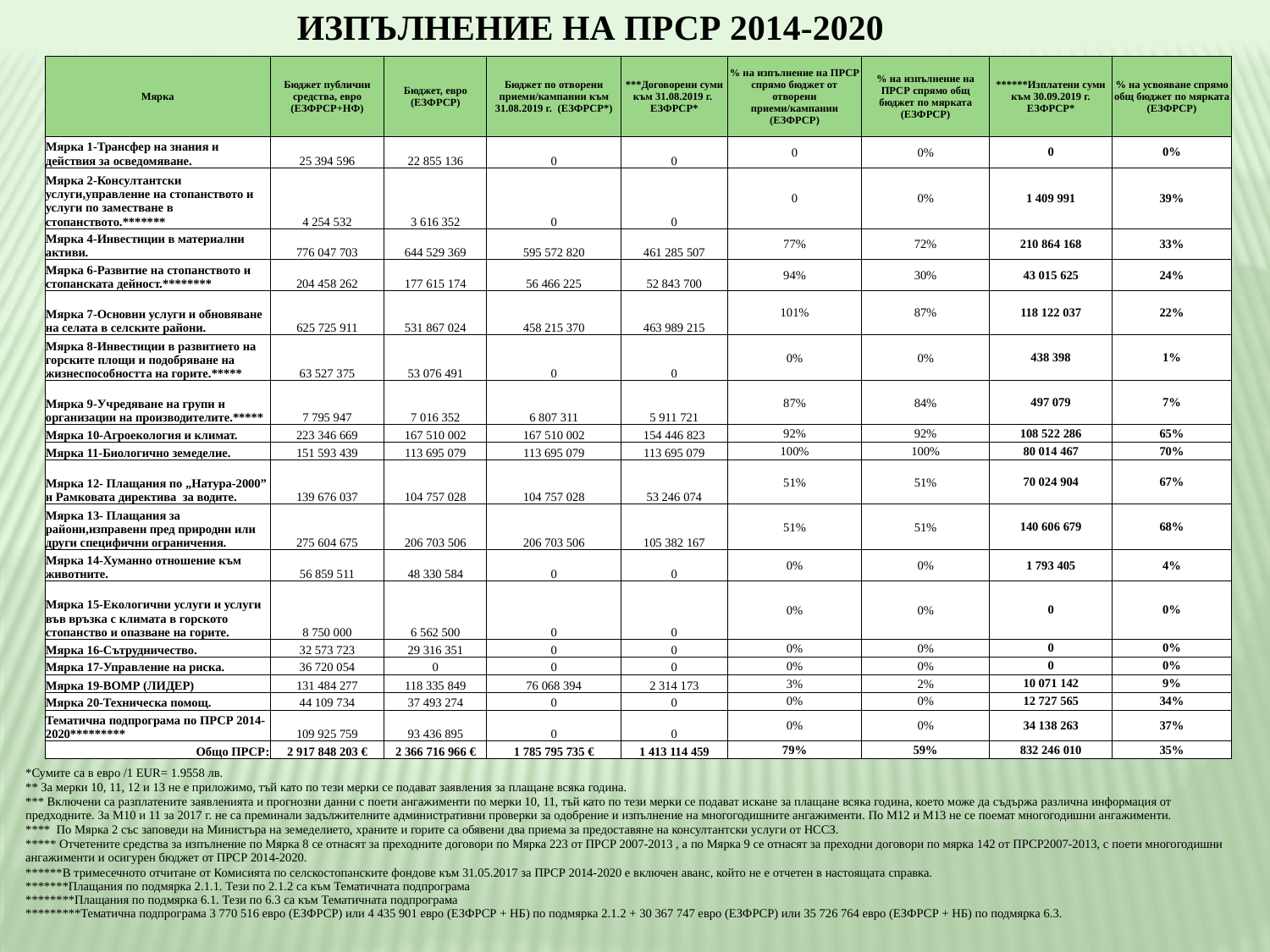

ИЗПЪЛНЕНИЕ НА ПРСР 2014-2020
| Мярка | Бюджет публични средства, евро (ЕЗФРСР+НФ) | Бюджет, евро (ЕЗФРСР) | Бюджет по отворени приеми/кампании към 31.08.2019 г. (ЕЗФРСР\*) | \*\*\*Договорени суми към 31.08.2019 г. ЕЗФРСР\* | % на изпълнение на ПРСР спрямо бюджет от отворени приеми/кампании (ЕЗФРСР) | % на изпълнение на ПРСР спрямо общ бюджет по мярката (ЕЗФРСР) | \*\*\*\*\*\*Изплатени суми към 30.09.2019 г. ЕЗФРСР\* | % нa усвояване спрямо общ бюджет по мярката (ЕЗФРСР) |
| --- | --- | --- | --- | --- | --- | --- | --- | --- |
| Мярка 1-Трансфер на знания и действия за осведомяване. | 25 394 596 | 22 855 136 | 0 | 0 | 0 | 0% | 0 | 0% |
| Мярка 2-Консултантски услуги,управление на стопанството и услуги по заместване в стопанството.\*\*\*\*\*\*\* | 4 254 532 | 3 616 352 | 0 | 0 | 0 | 0% | 1 409 991 | 39% |
| Мярка 4-Инвестиции в материални активи. | 776 047 703 | 644 529 369 | 595 572 820 | 461 285 507 | 77% | 72% | 210 864 168 | 33% |
| Мярка 6-Развитие на стопанството и стопанската дейност.\*\*\*\*\*\*\*\* | 204 458 262 | 177 615 174 | 56 466 225 | 52 843 700 | 94% | 30% | 43 015 625 | 24% |
| Мярка 7-Основни услуги и обновяване на селата в селските райони. | 625 725 911 | 531 867 024 | 458 215 370 | 463 989 215 | 101% | 87% | 118 122 037 | 22% |
| Мярка 8-Инвестиции в развитието на горските площи и подобряване на жизнеспособността на горите.\*\*\*\*\* | 63 527 375 | 53 076 491 | 0 | 0 | 0% | 0% | 438 398 | 1% |
| Мярка 9-Учредяване на групи и организации на производителите.\*\*\*\*\* | 7 795 947 | 7 016 352 | 6 807 311 | 5 911 721 | 87% | 84% | 497 079 | 7% |
| Мярка 10-Агроекология и климат. | 223 346 669 | 167 510 002 | 167 510 002 | 154 446 823 | 92% | 92% | 108 522 286 | 65% |
| Мярка 11-Биологично земеделие. | 151 593 439 | 113 695 079 | 113 695 079 | 113 695 079 | 100% | 100% | 80 014 467 | 70% |
| Мярка 12- Плащания по „Натура-2000” и Рамковата директива за водите. | 139 676 037 | 104 757 028 | 104 757 028 | 53 246 074 | 51% | 51% | 70 024 904 | 67% |
| Мярка 13- Плащания за райони,изправени пред природни или други специфични ограничения. | 275 604 675 | 206 703 506 | 206 703 506 | 105 382 167 | 51% | 51% | 140 606 679 | 68% |
| Мярка 14-Хуманно отношение към животните. | 56 859 511 | 48 330 584 | 0 | 0 | 0% | 0% | 1 793 405 | 4% |
| Мярка 15-Екологични услуги и услуги във връзка с климата в горското стопанство и опазване на горите. | 8 750 000 | 6 562 500 | 0 | 0 | 0% | 0% | 0 | 0% |
| Мярка 16-Сътрудничество. | 32 573 723 | 29 316 351 | 0 | 0 | 0% | 0% | 0 | 0% |
| Мярка 17-Управление на риска. | 36 720 054 | 0 | 0 | 0 | 0% | 0% | 0 | 0% |
| Мярка 19-ВОМР (ЛИДЕР) | 131 484 277 | 118 335 849 | 76 068 394 | 2 314 173 | 3% | 2% | 10 071 142 | 9% |
| Мярка 20-Техническа помощ. | 44 109 734 | 37 493 274 | 0 | 0 | 0% | 0% | 12 727 565 | 34% |
| Тематична подпрограма по ПРСР 2014-2020\*\*\*\*\*\*\*\*\* | 109 925 759 | 93 436 895 | 0 | 0 | 0% | 0% | 34 138 263 | 37% |
| Общо ПРСР: | 2 917 848 203 € | 2 366 716 966 € | 1 785 795 735 € | 1 413 114 459 | 79% | 59% | 832 246 010 | 35% |
| \*Сумите са в евро /1 EUR= 1.9558 лв. |  |  |  |  |  |  |  |  |  |  |  |
| --- | --- | --- | --- | --- | --- | --- | --- | --- | --- | --- | --- |
| \*\* За мерки 10, 11, 12 и 13 не е приложимо, тъй като по тези мерки се подават заявления за плащане всяка година. |  |  |  |  |  |  |  |  |  |  |  |
| \*\*\* Включени са разплатените заявленията и прогнозни данни с поети ангажименти по мерки 10, 11, тъй като по тези мерки се подават искане за плащане всяка година, което може да съдържа различна информация от предходните. За М10 и 11 за 2017 г. не са преминали задължителните административни проверки за одобрение и изпълнение на многогодишните ангажименти. По М12 и М13 не се поемат многогодишни ангажименти. |  |  |  |  |  |  |  |  |  |  |  |
| \*\*\*\* По Мярка 2 със заповеди на Министъра на земеделието, храните и горите са обявени два приема за предоставяне на консултантски услуги от НССЗ. |  |  |  |  |  |  |  |  |  |  |  |
| \*\*\*\*\* Отчетените средства за изпълнение по Мярка 8 се отнасят за преходните договори по Мярка 223 от ПРСР 2007-2013 , а по Мярка 9 се отнасят за преходни договори по мярка 142 от ПРСР2007-2013, с поети многогодишни ангажименти и осигурен бюджет от ПРСР 2014-2020. |  |  |  |  |  |  |  |  |  |  |  |
| \*\*\*\*\*\*В тримесечното отчитане от Комисията по селскостопанските фондове към 31.05.2017 за ПРСР 2014-2020 е включен аванс, който не е отчетен в настоящата справка. \*\*\*\*\*\*\*Плащания по подмярка 2.1.1. Тези по 2.1.2 са към Тематичната подпрограма \*\*\*\*\*\*\*\*Плащания по подмярка 6.1. Тези по 6.3 са към Тематичната подпрограма \*\*\*\*\*\*\*\*\*Тематична подпрограма 3 770 516 евро (ЕЗФРСР) или 4 435 901 евро (ЕЗФРСР + НБ) по подмярка 2.1.2 + 30 367 747 евро (ЕЗФРСР) или 35 726 764 евро (ЕЗФРСР + НБ) по подмярка 6.3. |  |  |  |  |  |  |  |  |  |  |  |
|  |  |  |  |  |  |  |  |  |  |  |  |